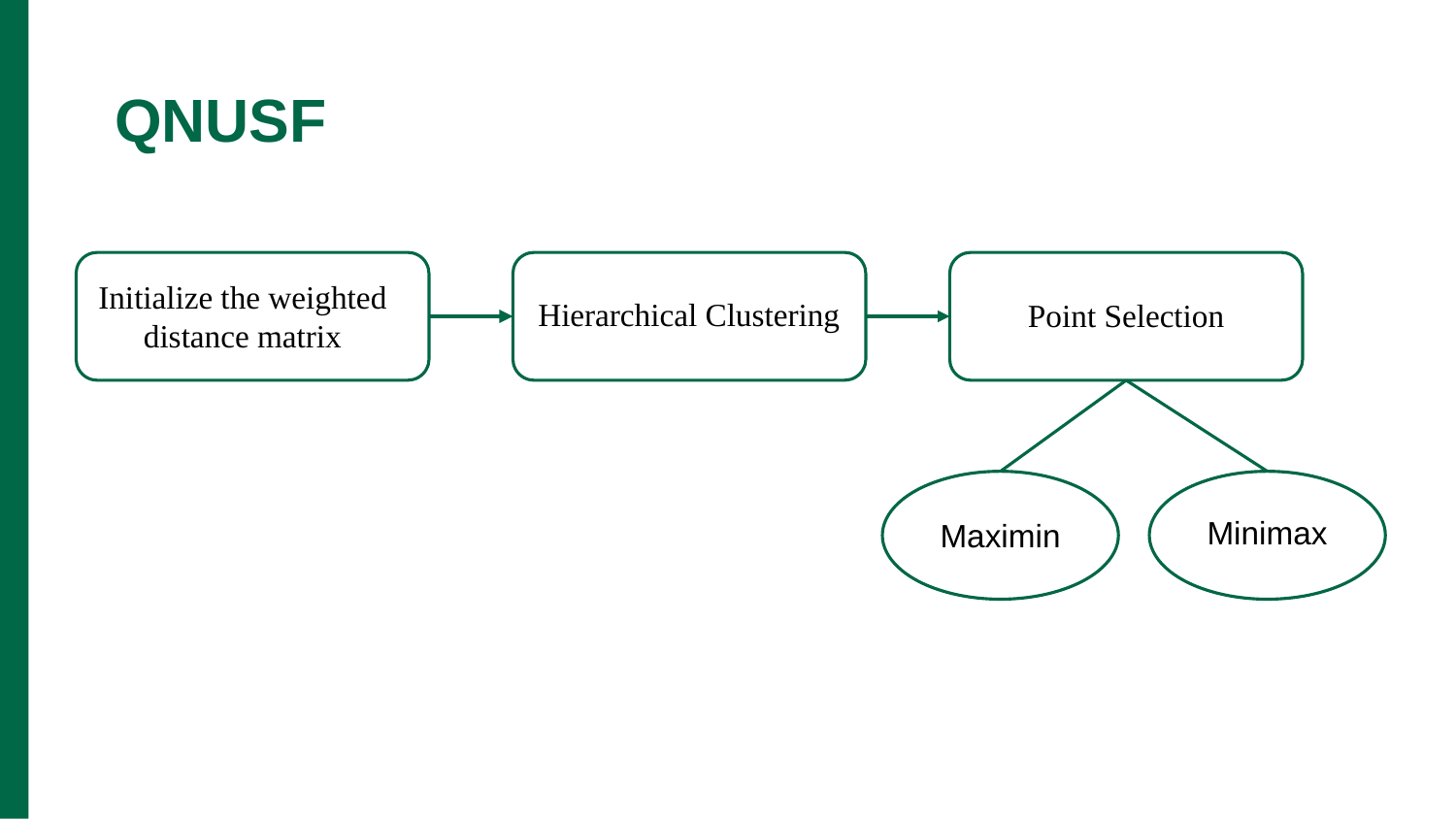

# QNUSF

Initialize the weighted distance matrix
Hierarchical Clustering
Point Selection

Minimax
Maximin